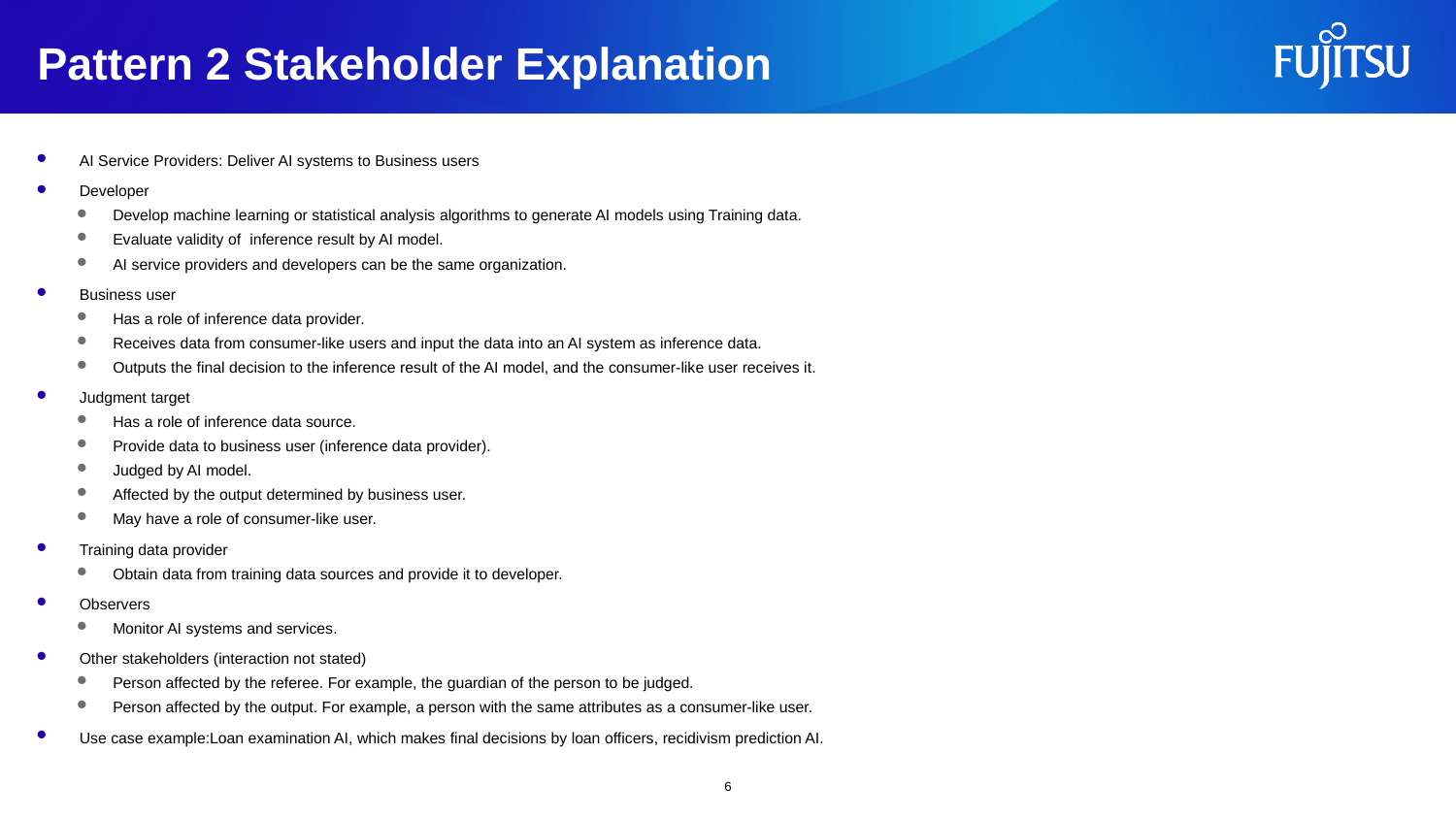

# Pattern 2 Stakeholder Explanation
AI Service Providers: Deliver AI systems to Business users
Developer
Develop machine learning or statistical analysis algorithms to generate AI models using Training data.
Evaluate validity of  inference result by AI model.
AI service providers and developers can be the same organization.
Business user
Has a role of inference data provider.
Receives data from consumer-like users and input the data into an AI system as inference data.
Outputs the final decision to the inference result of the AI model, and the consumer-like user receives it.
Judgment target
Has a role of inference data source.
Provide data to business user (inference data provider).
Judged by AI model.
Affected by the output determined by business user.
May have a role of consumer-like user.
Training data provider
Obtain data from training data sources and provide it to developer.
Observers
Monitor AI systems and services.
Other stakeholders (interaction not stated)
Person affected by the referee. For example, the guardian of the person to be judged.
Person affected by the output. For example, a person with the same attributes as a consumer-like user.
Use case example:Loan examination AI, which makes final decisions by loan officers, recidivism prediction AI.

6